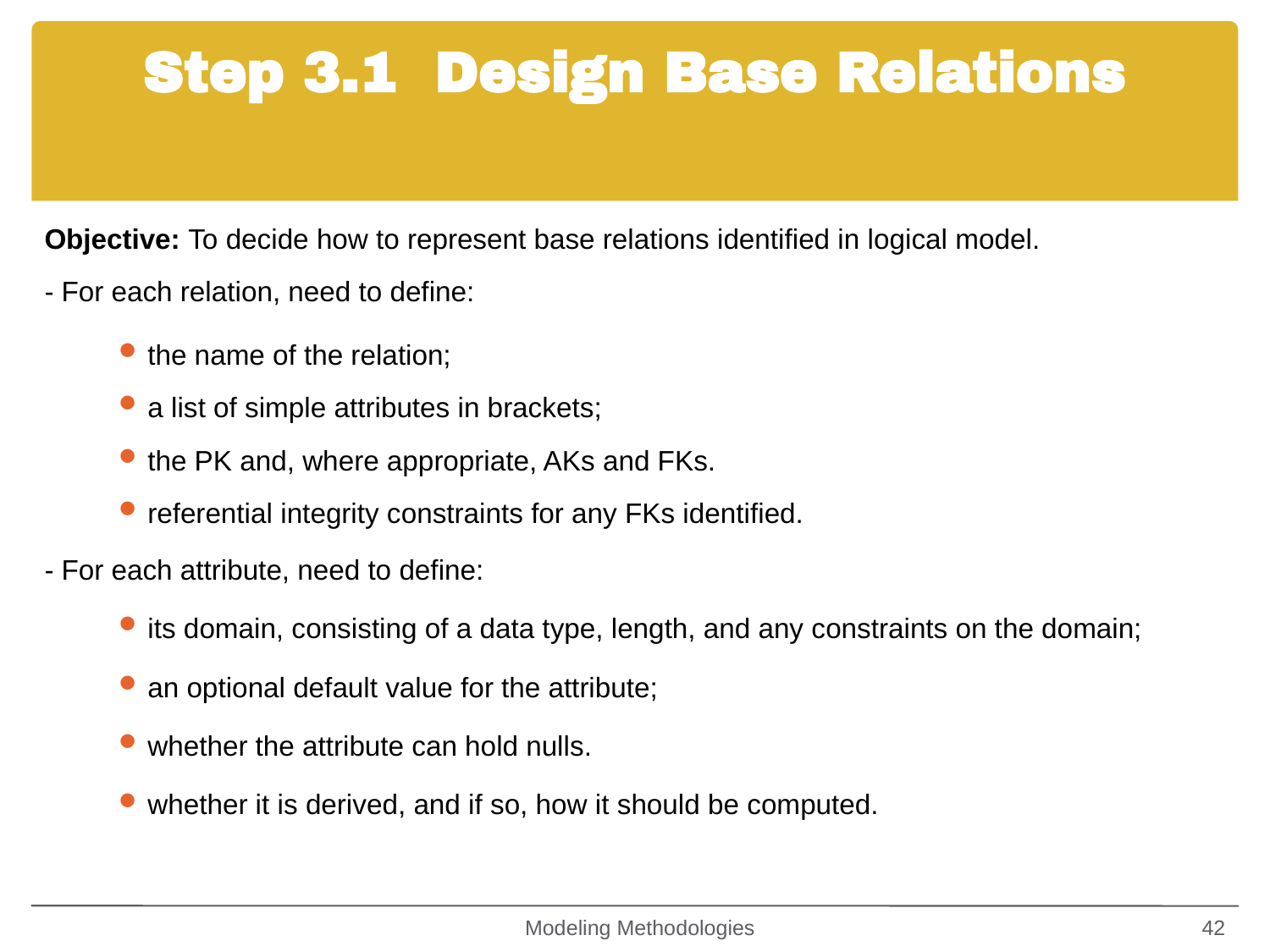

Step 3.1  Design Base Relations
Objective: To decide how to represent base relations identified in logical model.
- For each relation, need to define:

the name of the relation;
a list of simple attributes in brackets;
the PK and, where appropriate, AKs and FKs.
referential integrity constraints for any FKs identified.
- For each attribute, need to define:
its domain, consisting of a data type, length, and any constraints on the domain;
an optional default value for the attribute;
whether the attribute can hold nulls.
whether it is derived, and if so, how it should be computed.
Modeling Methodologies
42